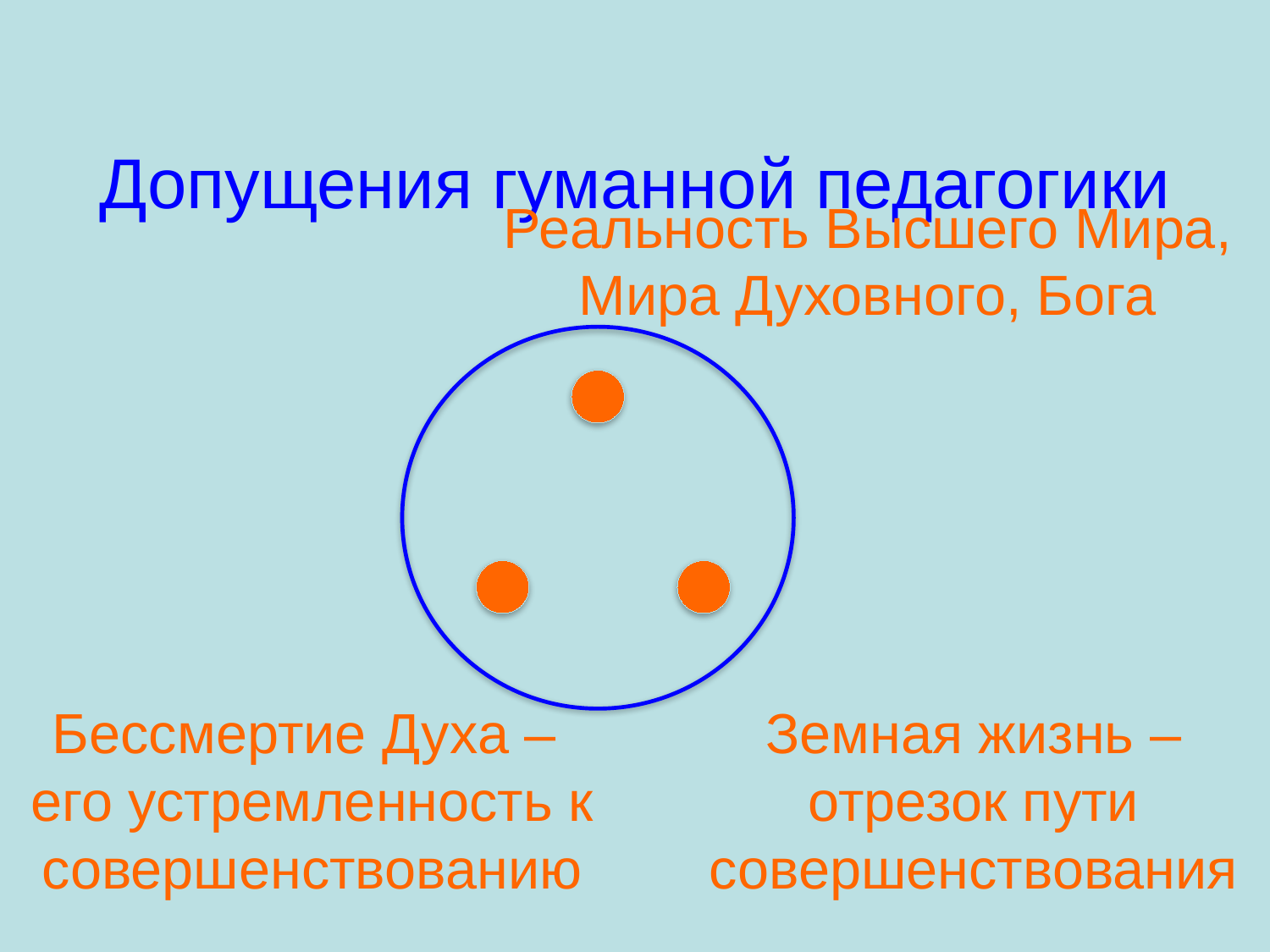

# Допущения гуманной педагогики
Реальность Высшего Мира, Мира Духовного, Бога

Бессмертие Духа –
его устремленность к совершенствованию
Земная жизнь – отрезок пути совершенствования